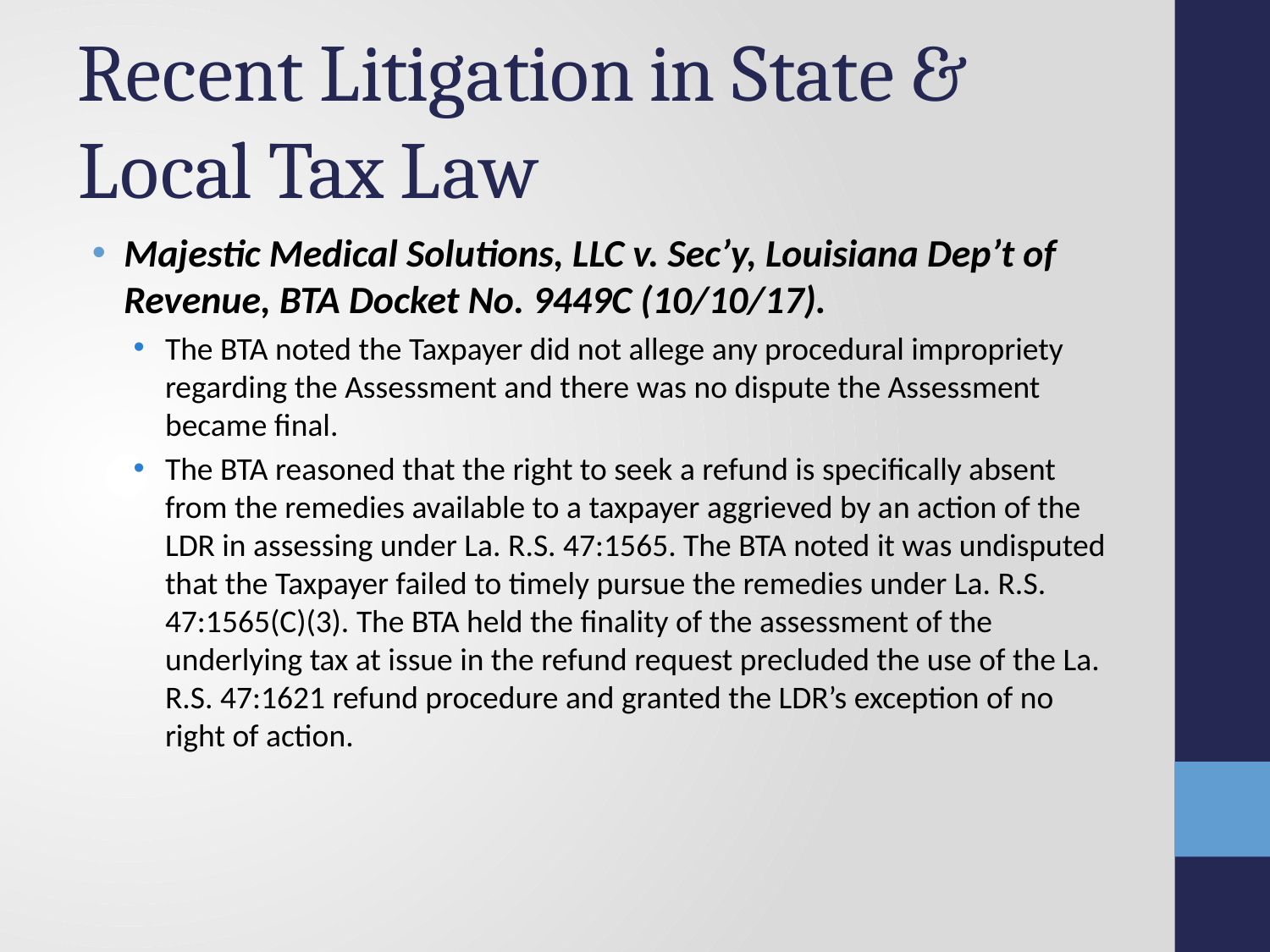

# Recent Litigation in State & Local Tax Law
Majestic Medical Solutions, LLC v. Sec’y, Louisiana Dep’t of Revenue, BTA Docket No. 9449C (10/10/17).
The BTA noted the Taxpayer did not allege any procedural impropriety regarding the Assessment and there was no dispute the Assessment became final.
The BTA reasoned that the right to seek a refund is specifically absent from the remedies available to a taxpayer aggrieved by an action of the LDR in assessing under La. R.S. 47:1565. The BTA noted it was undisputed that the Taxpayer failed to timely pursue the remedies under La. R.S. 47:1565(C)(3). The BTA held the finality of the assessment of the underlying tax at issue in the refund request precluded the use of the La. R.S. 47:1621 refund procedure and granted the LDR’s exception of no right of action.